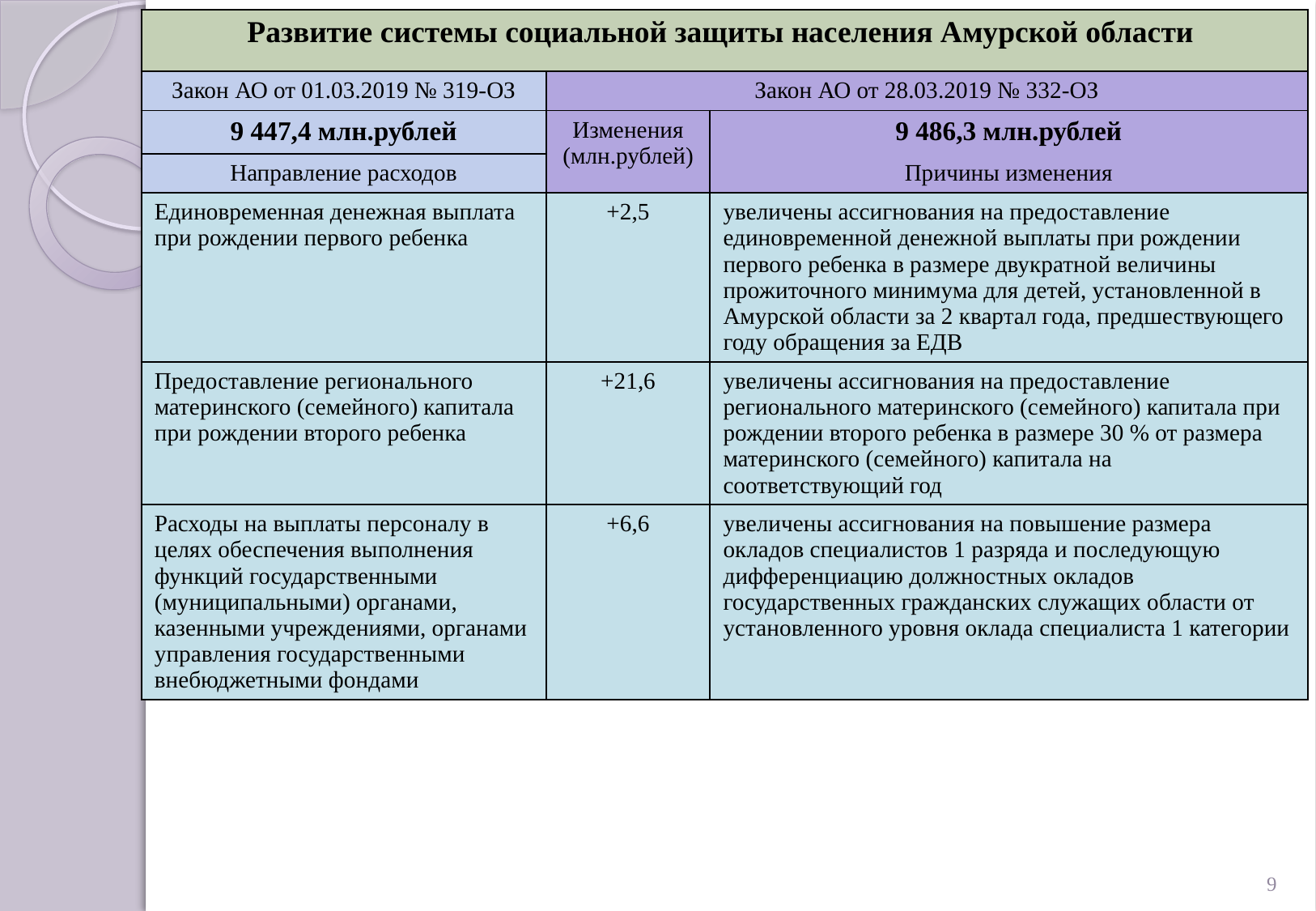

| Развитие системы социальной защиты населения Амурской области |  |  |
| --- | --- | --- |
| Закон АО от 01.03.2019 № 319-ОЗ | Закон АО от 28.03.2019 № 332-ОЗ |  |
| 9 447,4 млн.рублей | Изменения (млн.рублей) | 9 486,3 млн.рублей |
|  |  | Причины изменения |
| Направление расходов |  |  |
| Единовременная денежная выплата при рождении первого ребенка | +2,5 | увеличены ассигнования на предоставление единовременной денежной выплаты при рождении первого ребенка в размере двукратной величины прожиточного минимума для детей, установленной в Амурской области за 2 квартал года, предшествующего году обращения за ЕДВ |
| Предоставление регионального материнского (семейного) капитала при рождении второго ребенка | +21,6 | увеличены ассигнования на предоставление регионального материнского (семейного) капитала при рождении второго ребенка в размере 30 % от размера материнского (семейного) капитала на соответствующий год |
| Расходы на выплаты персоналу в целях обеспечения выполнения функций государственными (муниципальными) органами, казенными учреждениями, органами управления государственными внебюджетными фондами | +6,6 | увеличены ассигнования на повышение размера окладов специалистов 1 разряда и последующую дифференциацию должностных окладов государственных гражданских служащих области от установленного уровня оклада специалиста 1 категории |
9